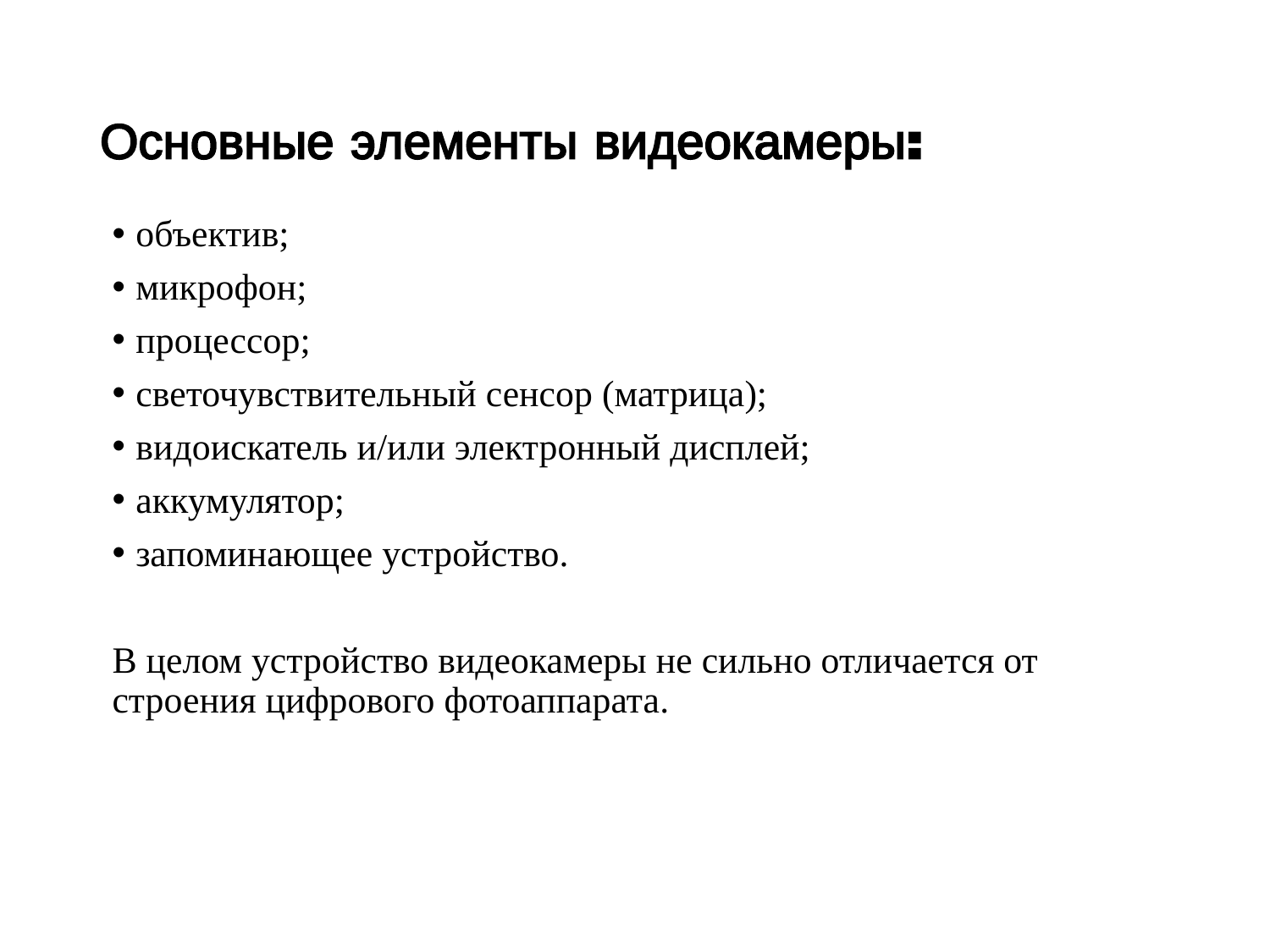

# Основные элементы видеокамеры:
объектив;
микрофон;
процессор;
светочувствительный сенсор (матрица);
видоискатель и/или электронный дисплей;
аккумулятор;
запоминающее устройство.

В целом устройство видеокамеры не сильно отличается от строения цифрового фотоаппарата.